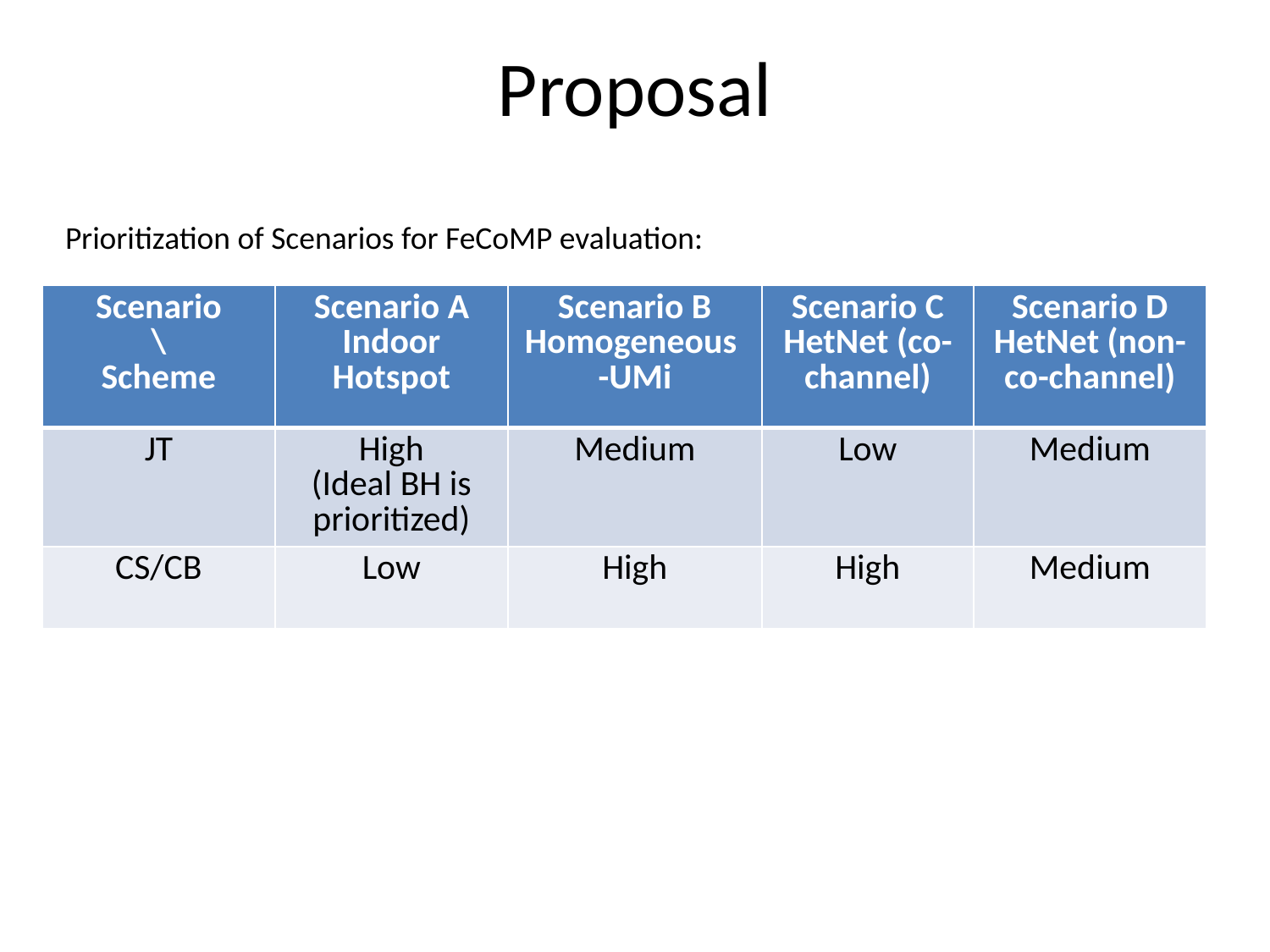

# Proposal
Prioritization of Scenarios for FeCoMP evaluation:
| Scenario \ Scheme | Scenario A Indoor Hotspot | Scenario B Homogeneous -UMi | Scenario C HetNet (co-channel) | Scenario D HetNet (non-co-channel) |
| --- | --- | --- | --- | --- |
| JT | High (Ideal BH is prioritized) | Medium | Low | Medium |
| CS/CB | Low | High | High | Medium |